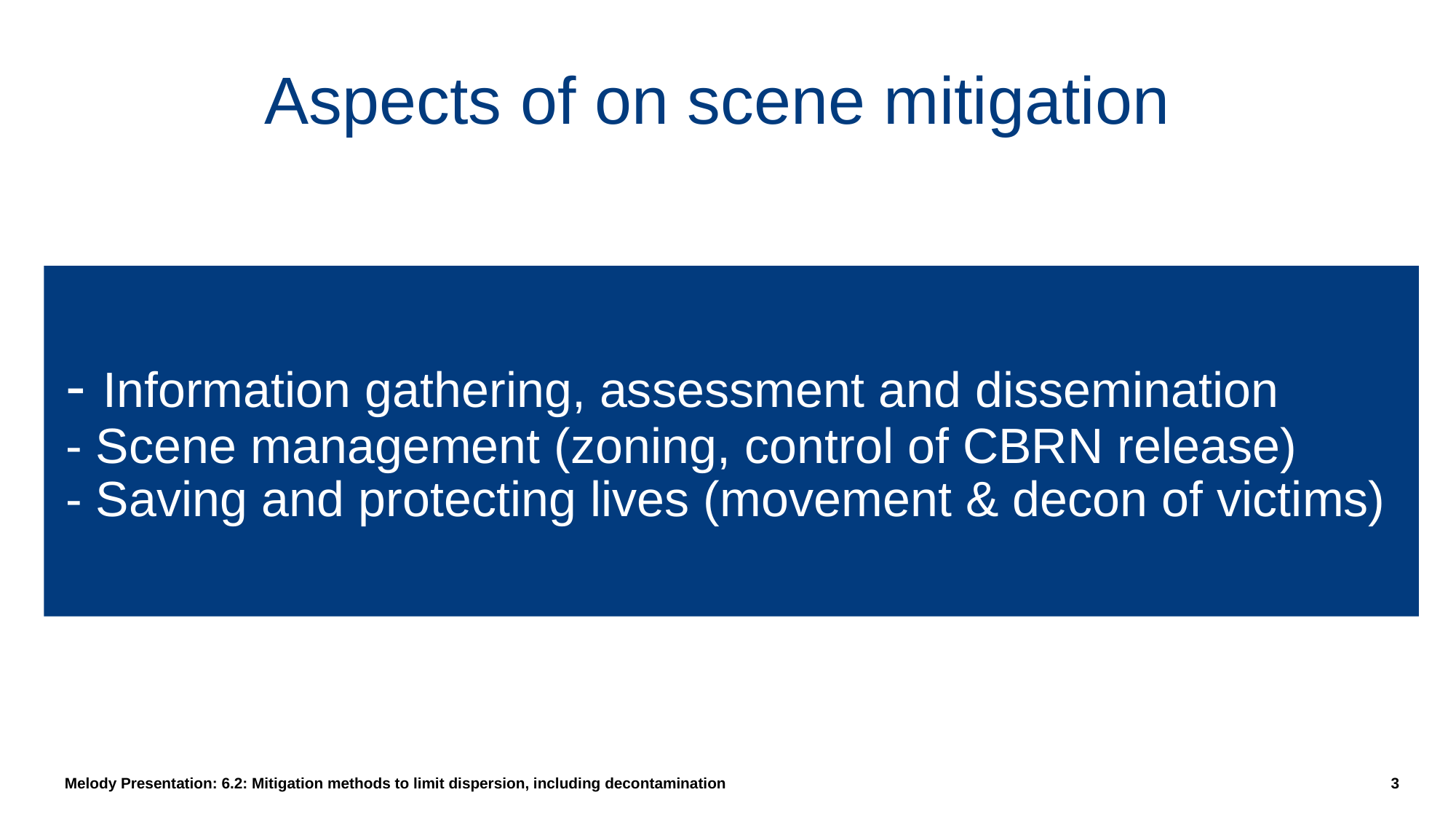

Aspects of on scene mitigation
# - Information gathering, assessment and dissemination - Scene management (zoning, control of CBRN release) - Saving and protecting lives (movement & decon of victims)
Melody Presentation: 6.2: Mitigation methods to limit dispersion, including decontamination
3